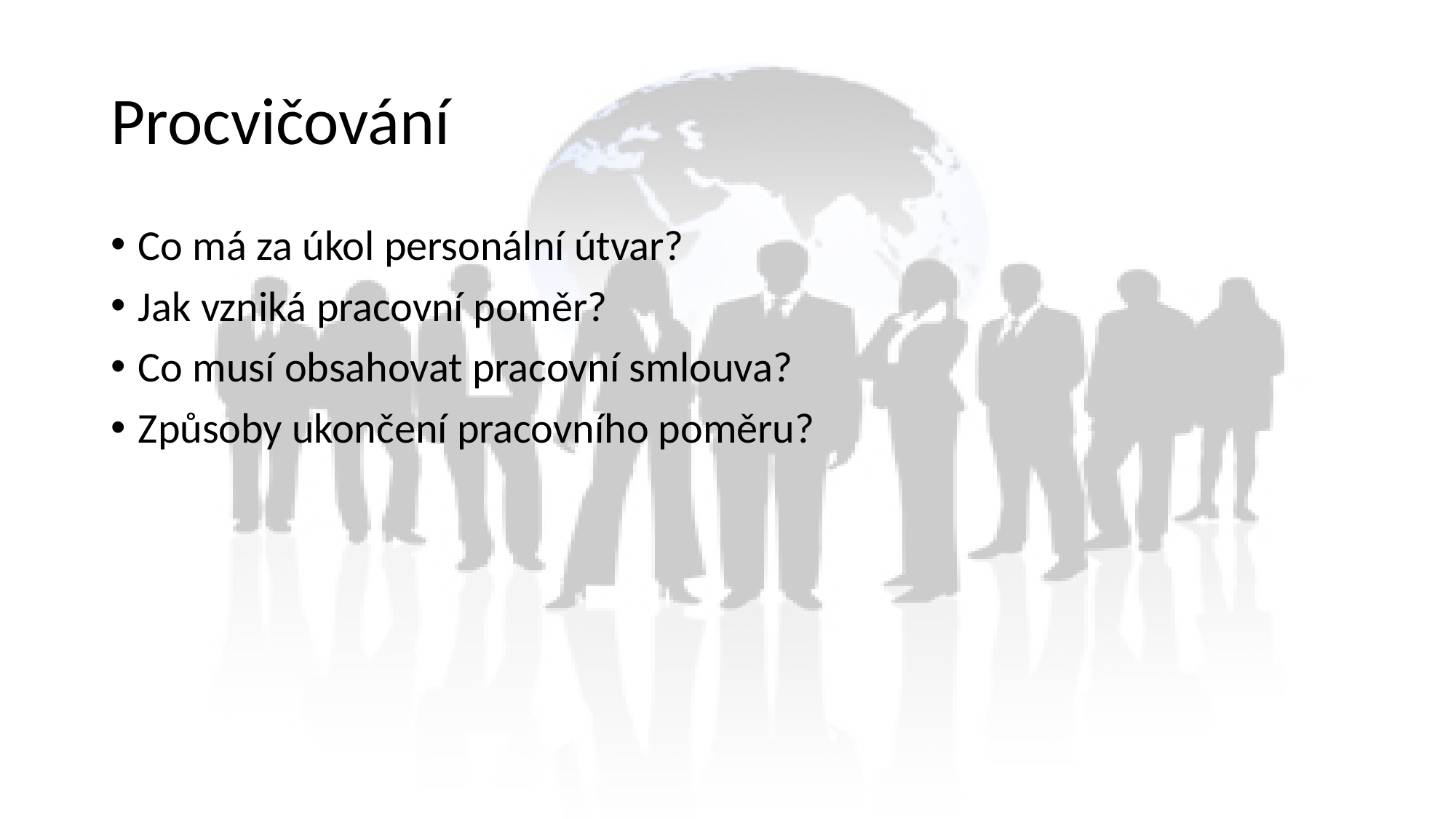

# Procvičování
Co má za úkol personální útvar?
Jak vzniká pracovní poměr?
Co musí obsahovat pracovní smlouva?
Způsoby ukončení pracovního poměru?